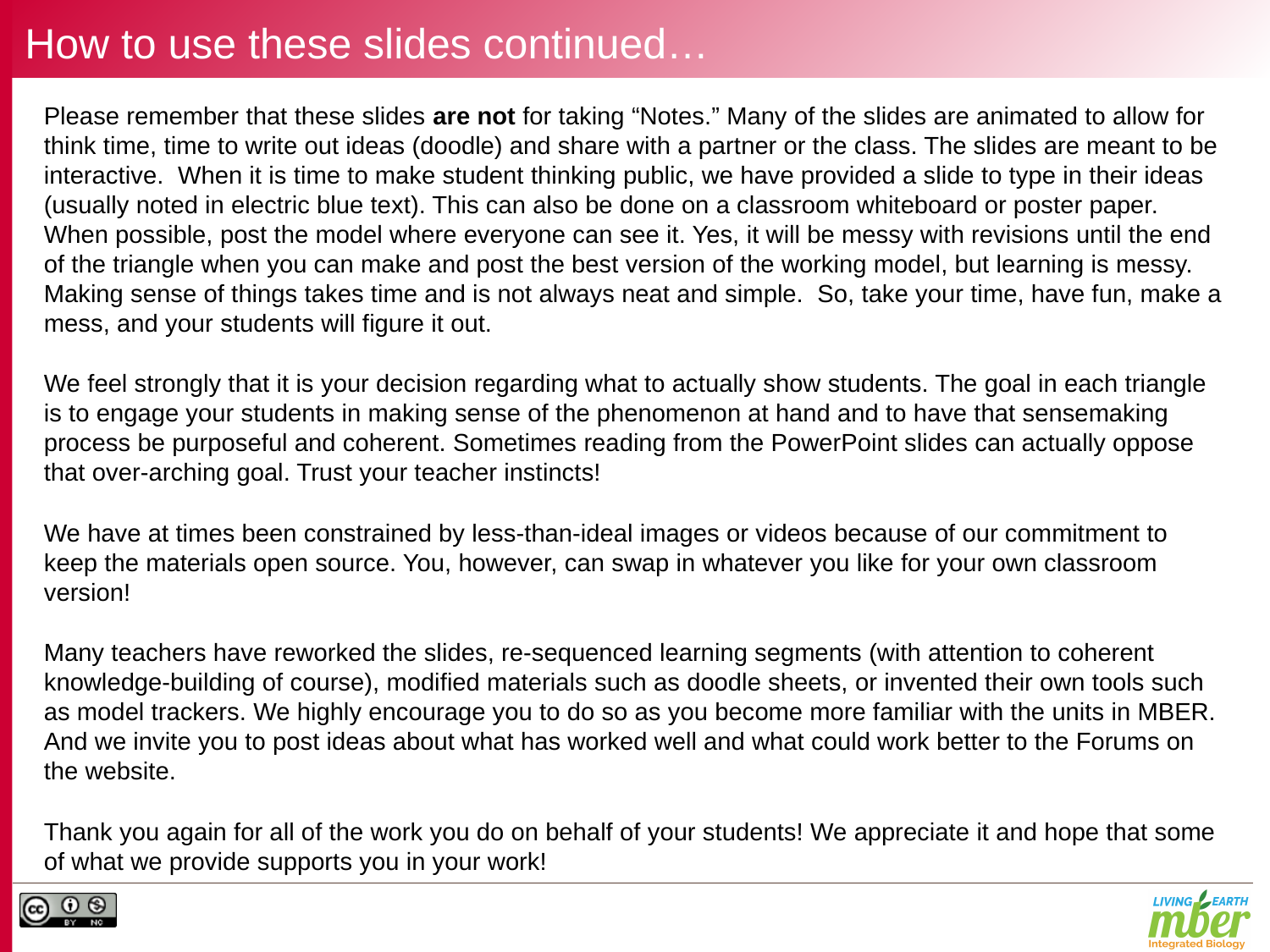

# How to use these slides continued…
Please remember that these slides are not for taking “Notes.” Many of the slides are animated to allow for think time, time to write out ideas (doodle) and share with a partner or the class. The slides are meant to be interactive.  When it is time to make student thinking public, we have provided a slide to type in their ideas (usually noted in electric blue text). This can also be done on a classroom whiteboard or poster paper. When possible, post the model where everyone can see it. Yes, it will be messy with revisions until the end of the triangle when you can make and post the best version of the working model, but learning is messy.  Making sense of things takes time and is not always neat and simple.  So, take your time, have fun, make a mess, and your students will figure it out.

We feel strongly that it is your decision regarding what to actually show students. The goal in each triangle is to engage your students in making sense of the phenomenon at hand and to have that sensemaking process be purposeful and coherent. Sometimes reading from the PowerPoint slides can actually oppose that over-arching goal. Trust your teacher instincts!

We have at times been constrained by less-than-ideal images or videos because of our commitment to keep the materials open source. You, however, can swap in whatever you like for your own classroom version!

Many teachers have reworked the slides, re-sequenced learning segments (with attention to coherent knowledge-building of course), modified materials such as doodle sheets, or invented their own tools such as model trackers. We highly encourage you to do so as you become more familiar with the units in MBER. And we invite you to post ideas about what has worked well and what could work better to the Forums on the website.

Thank you again for all of the work you do on behalf of your students! We appreciate it and hope that some of what we provide supports you in your work!